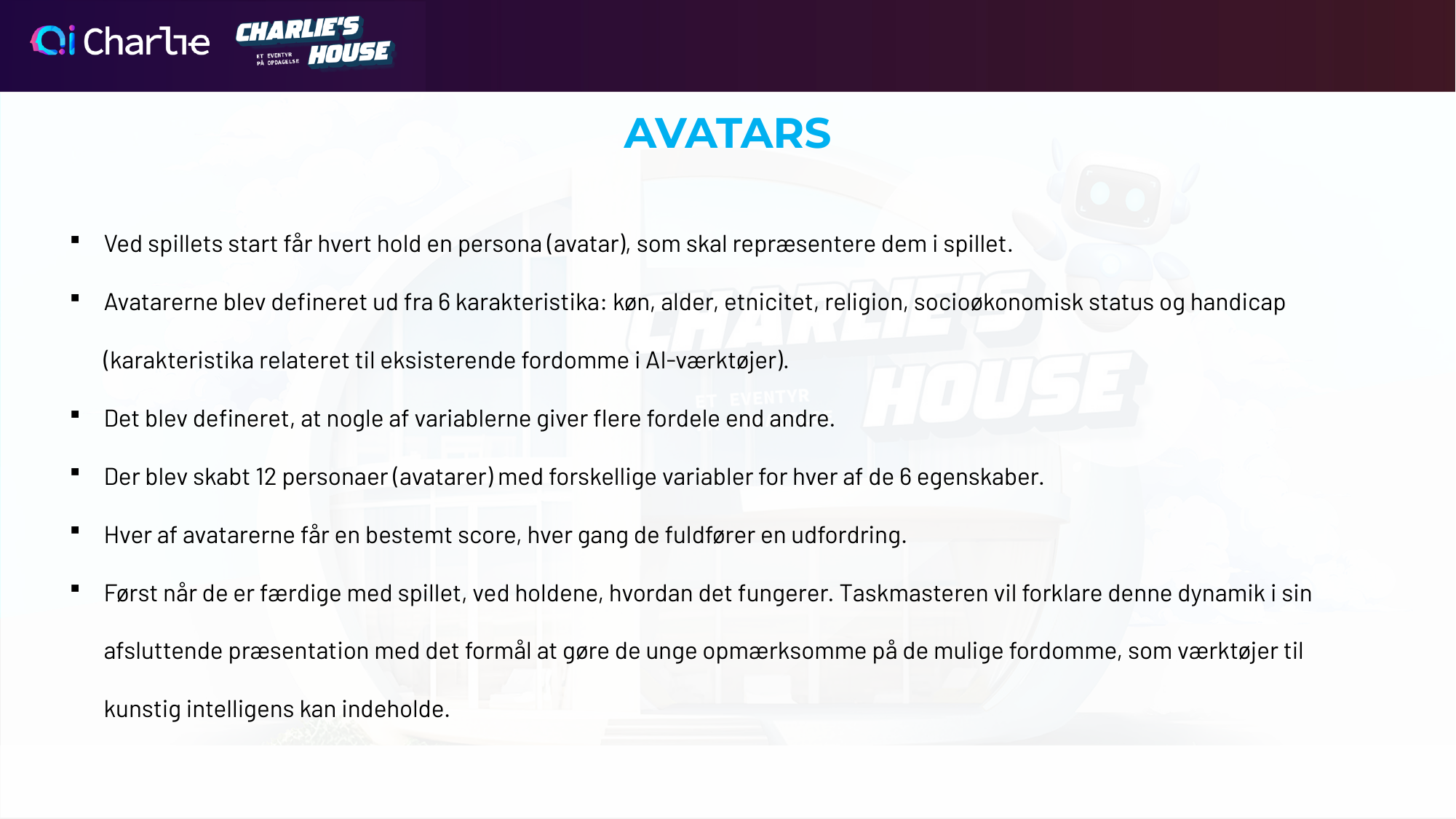

AVATARS
Ved spillets start får hvert hold en persona (avatar), som skal repræsentere dem i spillet.
Avatarerne blev defineret ud fra 6 karakteristika: køn, alder, etnicitet, religion, socioøkonomisk status og handicap (karakteristika relateret til eksisterende fordomme i AI-værktøjer).
Det blev defineret, at nogle af variablerne giver flere fordele end andre.
Der blev skabt 12 personaer (avatarer) med forskellige variabler for hver af de 6 egenskaber.
Hver af avatarerne får en bestemt score, hver gang de fuldfører en udfordring.
Først når de er færdige med spillet, ved holdene, hvordan det fungerer. Taskmasteren vil forklare denne dynamik i sin afsluttende præsentation med det formål at gøre de unge opmærksomme på de mulige fordomme, som værktøjer til kunstig intelligens kan indeholde.